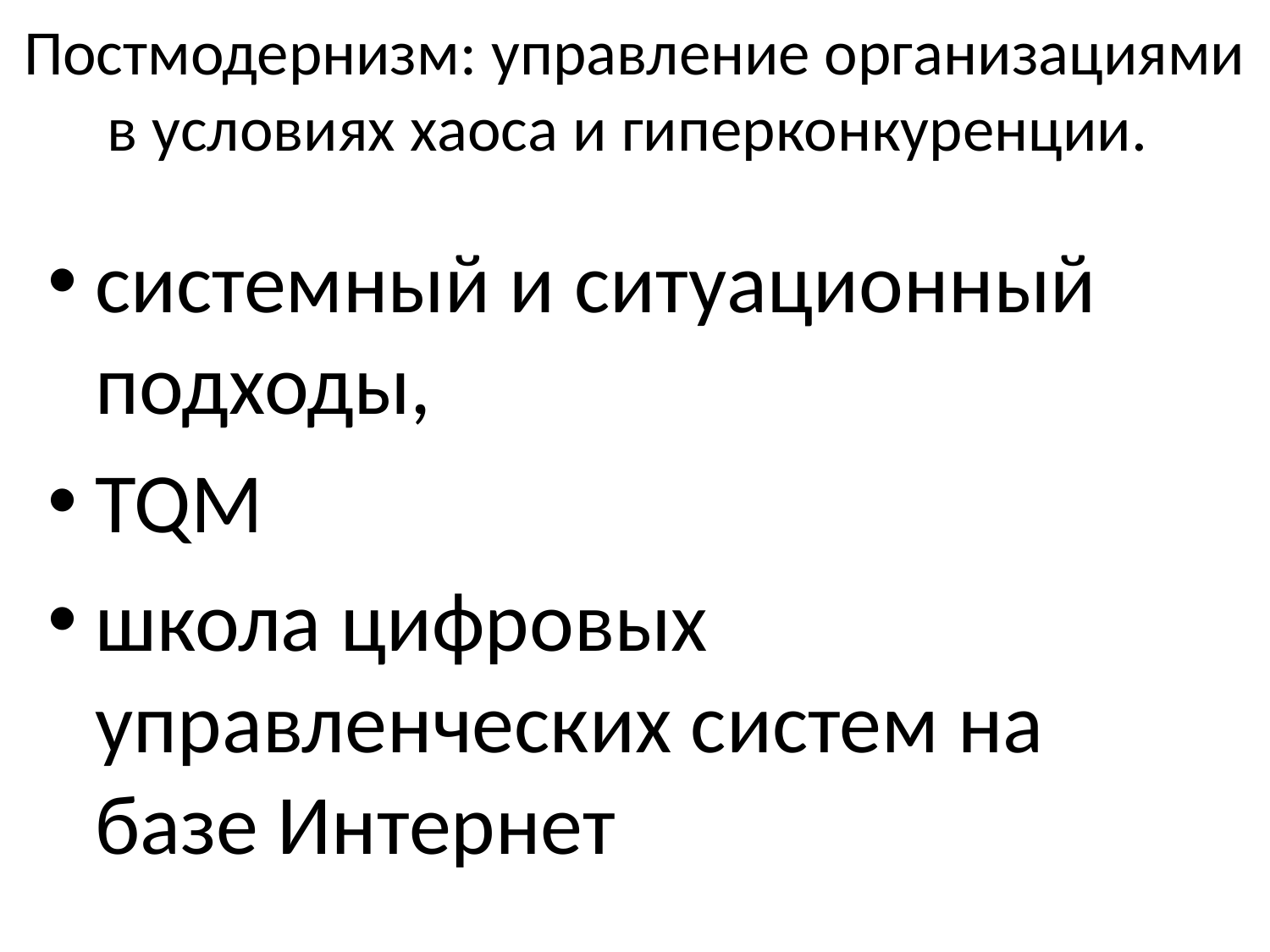

# Постмодернизм: управление организациями в условиях хаоса и гиперконкуренции.
системный и ситуационный подходы,
TQM
школа цифровых управленческих систем на базе Интернет